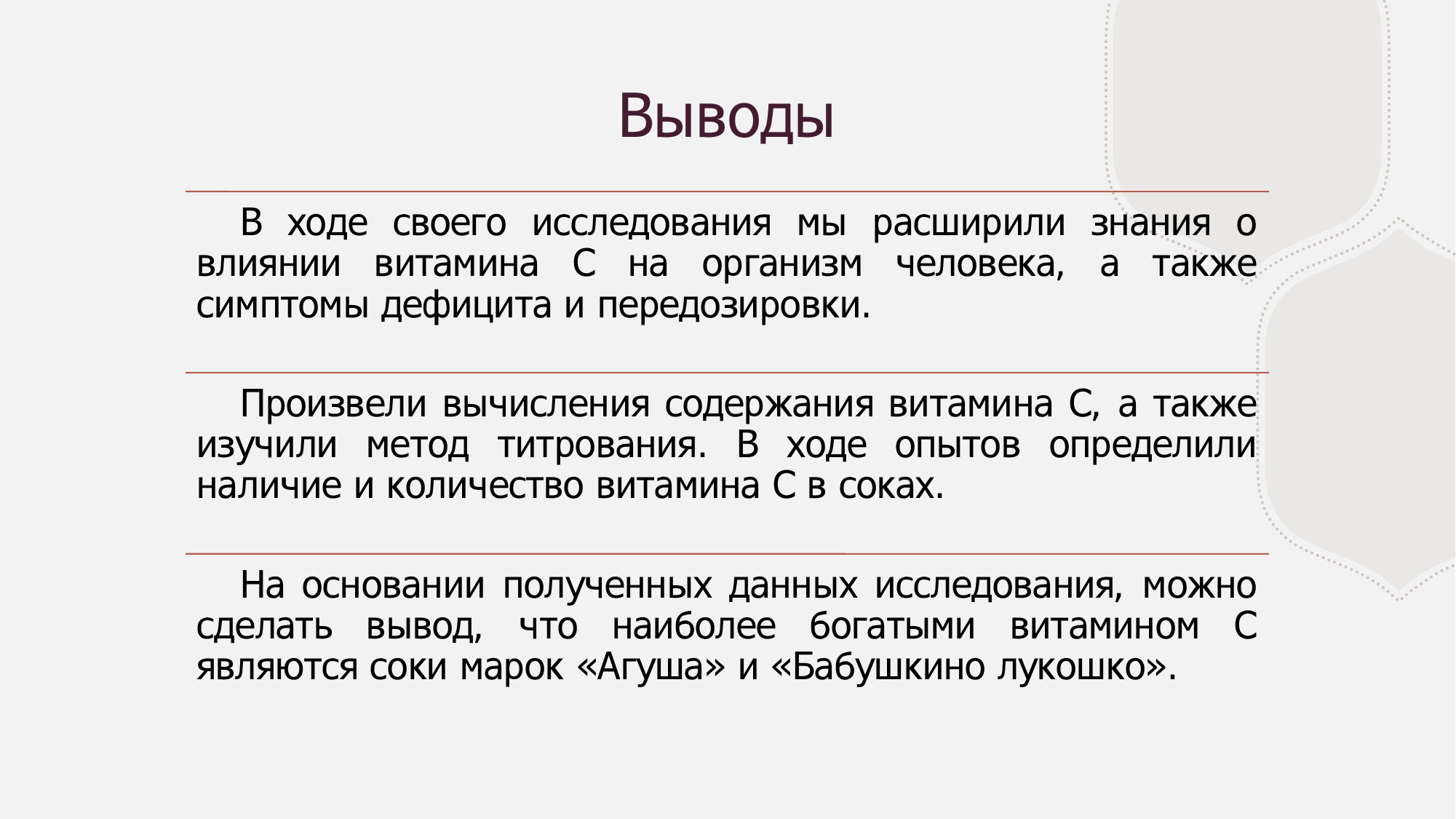

# Выводы
В ходе своего исследования мы расширили знания о влиянии витамина С на организм человека, а также симптомы дефицита и передозировки.
Произвели вычисления содержания витамина С, а также изучили метод титрования. В ходе опытов определили наличие и количество витамина С в соках.
На основании полученных данных исследования, можно сделать вывод, что наиболее богатыми витамином С являются соки марок «Агуша» и «Бабушкино лукошко».